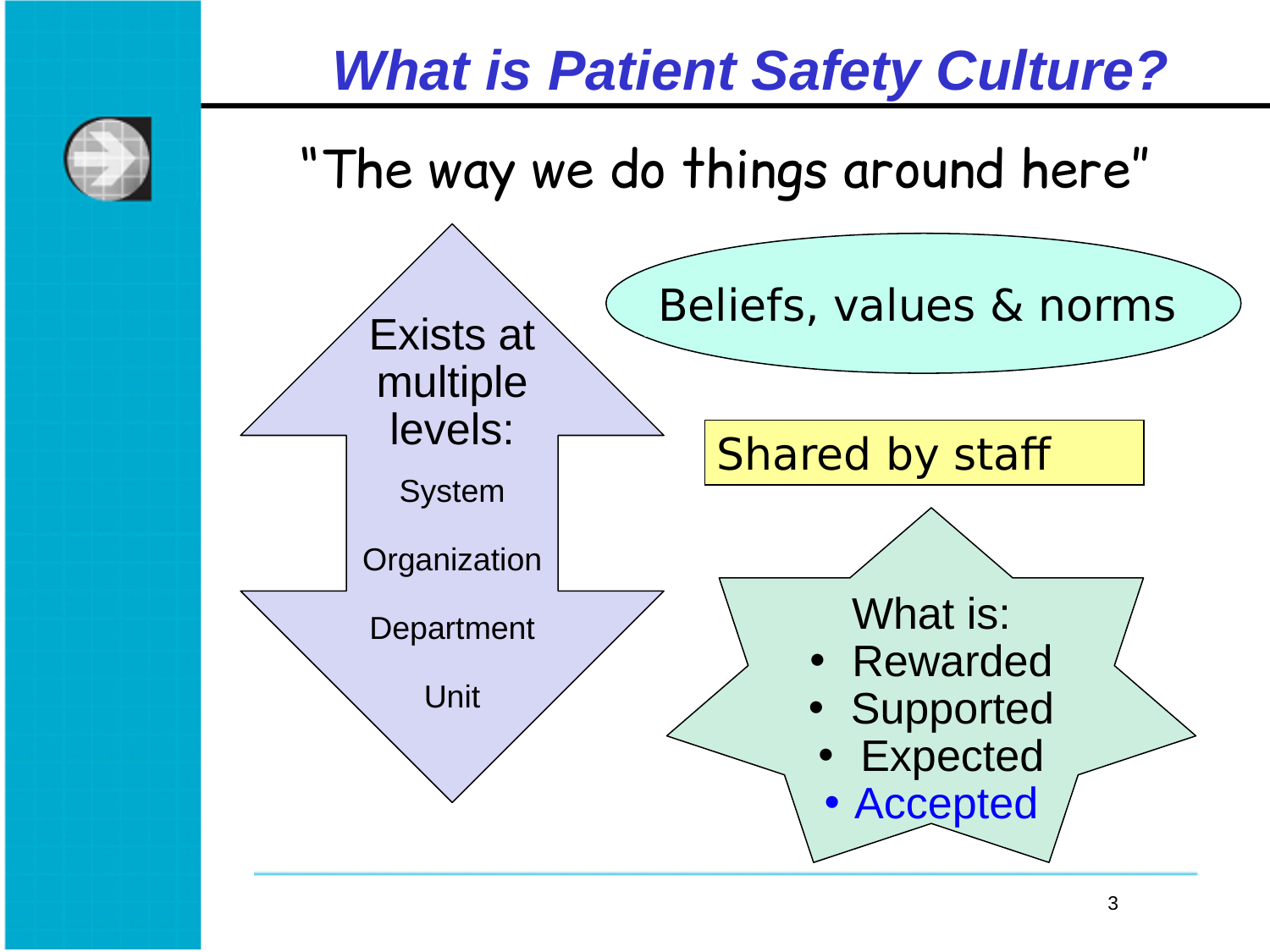

# What is Patient Safety Culture?
“The way we do things around here”
Exists at
multiple
levels:

System

Organization

Department

Unit

Beliefs, values & norms
Shared by staff

What is:
 Rewarded
 Supported
 Expected
Accepted